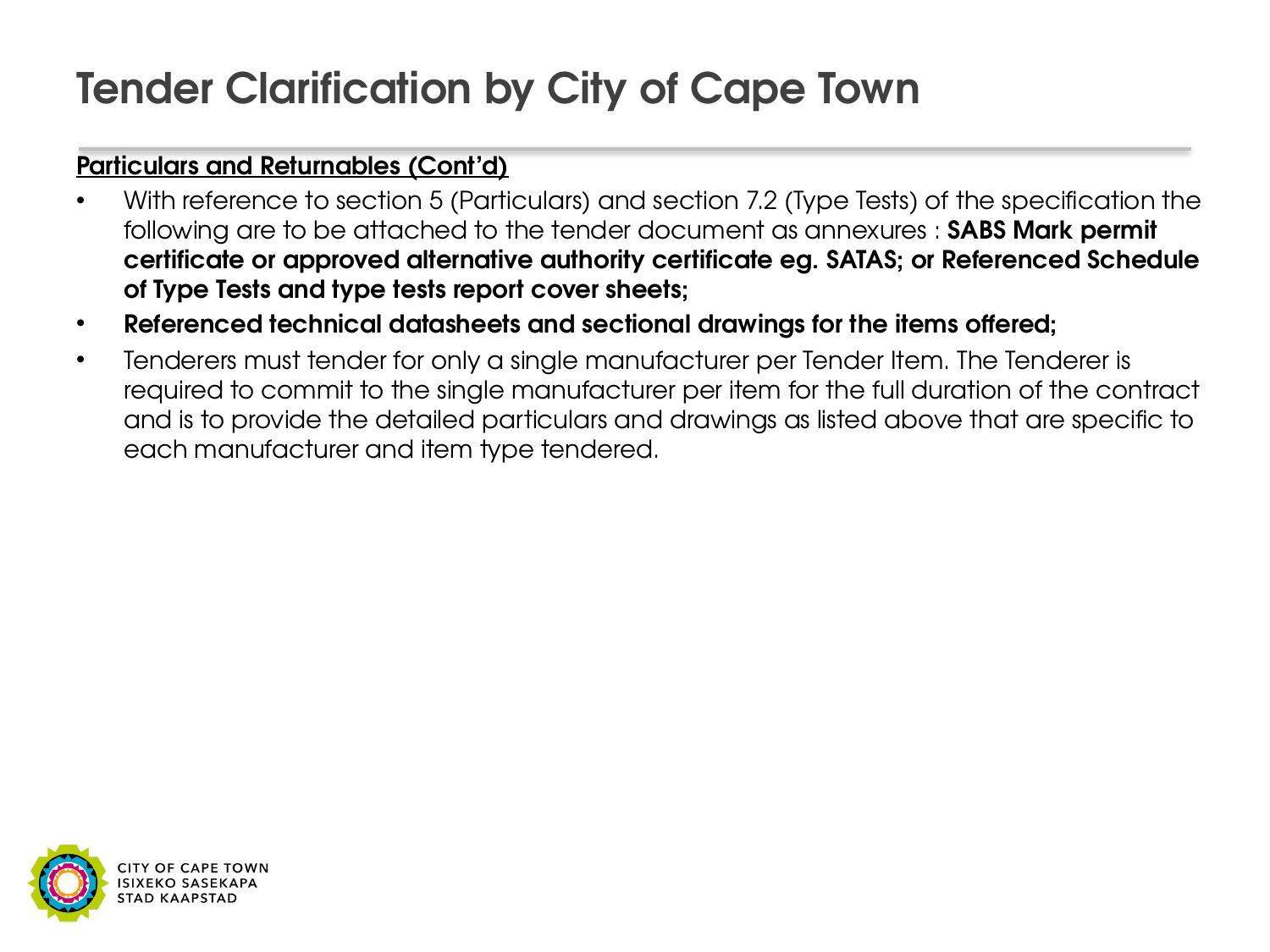

# Tender Clarification by City of Cape Town
Particulars and Returnables (Cont’d)
With reference to section 5 (Particulars) and section 7.2 (Type Tests) of the specification the following are to be attached to the tender document as annexures : SABS Mark permit certificate or approved alternative authority certificate eg. SATAS; or Referenced Schedule of Type Tests and type tests report cover sheets;
Referenced technical datasheets and sectional drawings for the items offered;
Tenderers must tender for only a single manufacturer per Tender Item. The Tenderer is required to commit to the single manufacturer per item for the full duration of the contract and is to provide the detailed particulars and drawings as listed above that are specific to each manufacturer and item type tendered.